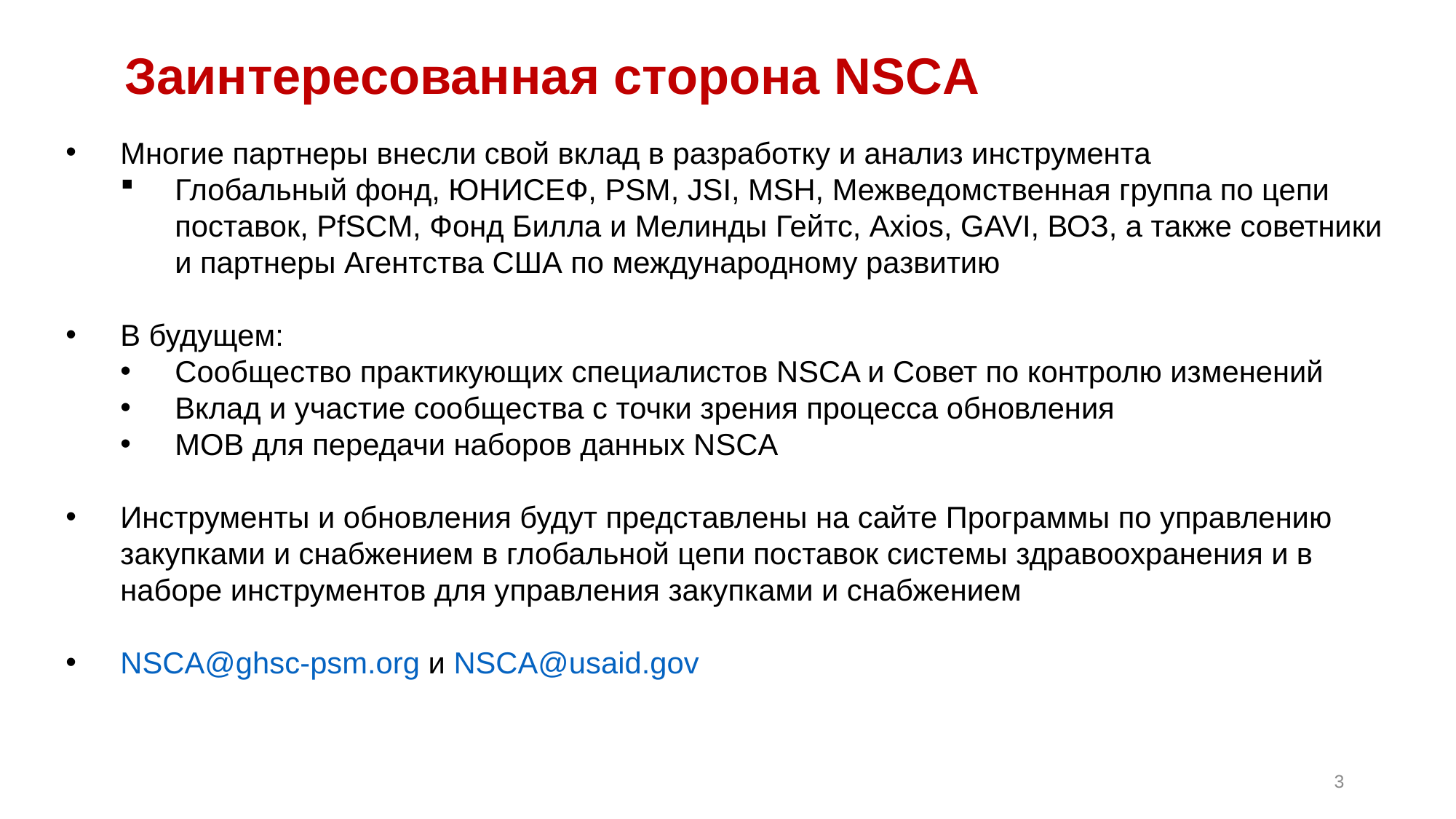

# Заинтересованная сторона NSCA
Многие партнеры внесли свой вклад в разработку и анализ инструмента
Глобальный фонд, ЮНИСЕФ, PSM, JSI, MSH, Межведомственная группа по цепи поставок, PfSCM, Фонд Билла и Мелинды Гейтс, Axios, GAVI, ВОЗ, а также советники и партнеры Агентства США по международному развитию

В будущем:
Сообщество практикующих специалистов NSCA и Совет по контролю изменений
Вклад и участие сообщества с точки зрения процесса обновления
МОВ для передачи наборов данных NSCA

Инструменты и обновления будут представлены на сайте Программы по управлению закупками и снабжением в глобальной цепи поставок системы здравоохранения и в наборе инструментов для управления закупками и снабжением

NSCA@ghsc-psm.org и NSCA@usaid.gov
3